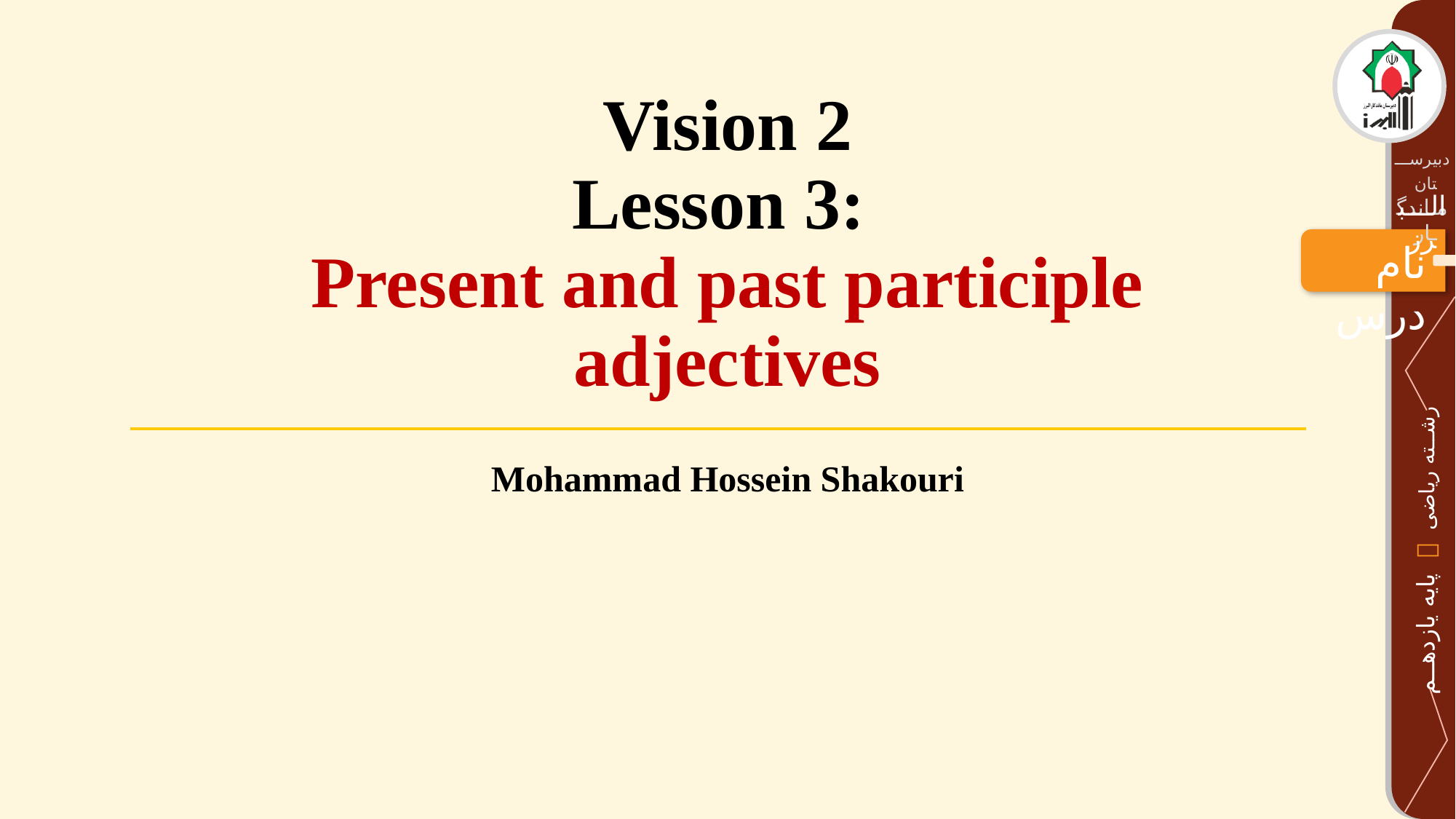

# Vision 2 Lesson 3: Present and past participle adjectives
Mohammad Hossein Shakouri